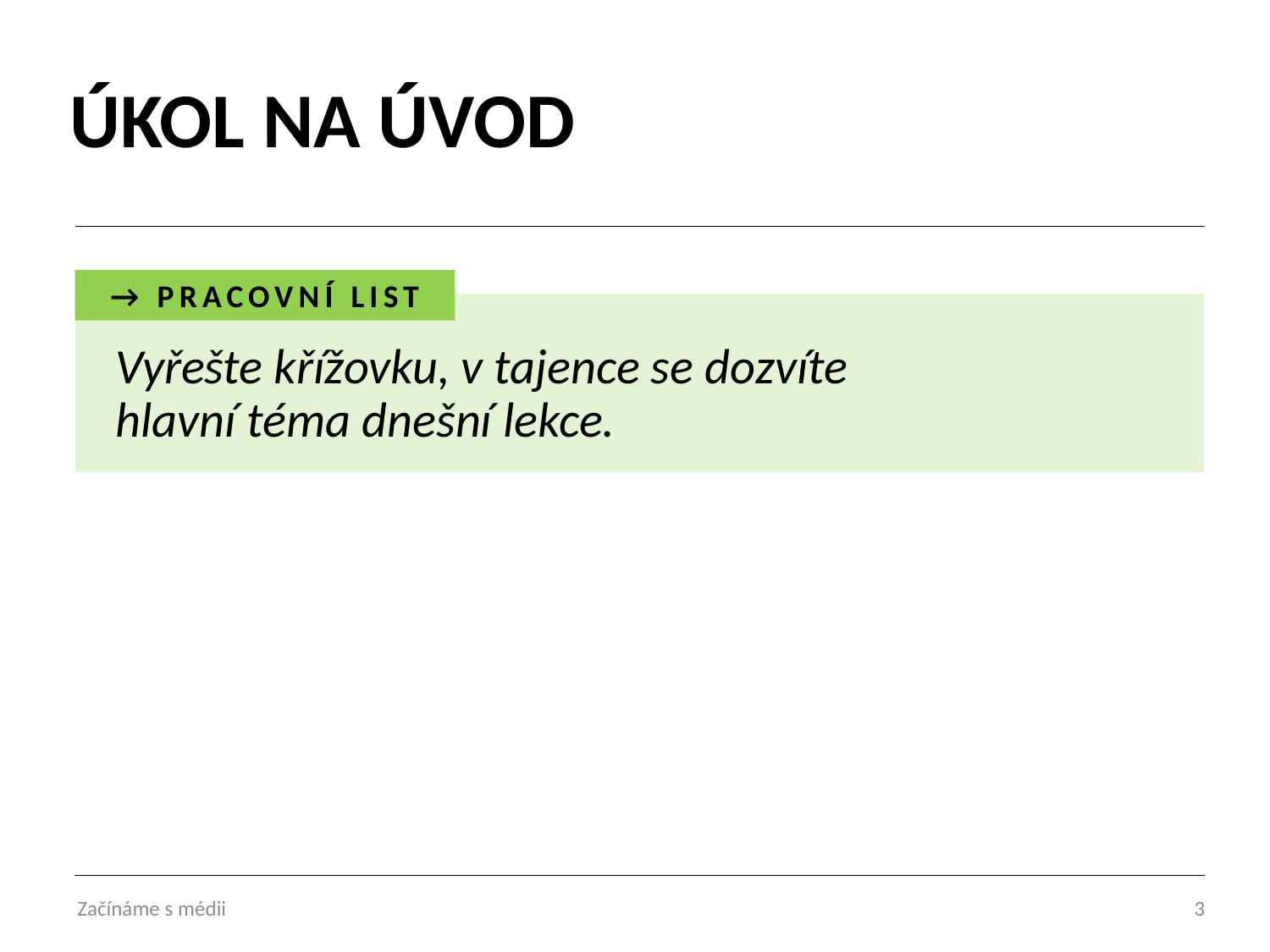

# ÚKOL NA ÚVOD
→ PRACOVNÍ LIST

Vyřešte křížovku, v tajence se dozvíte
hlavní téma dnešní lekce.

Začínáme s médii
3